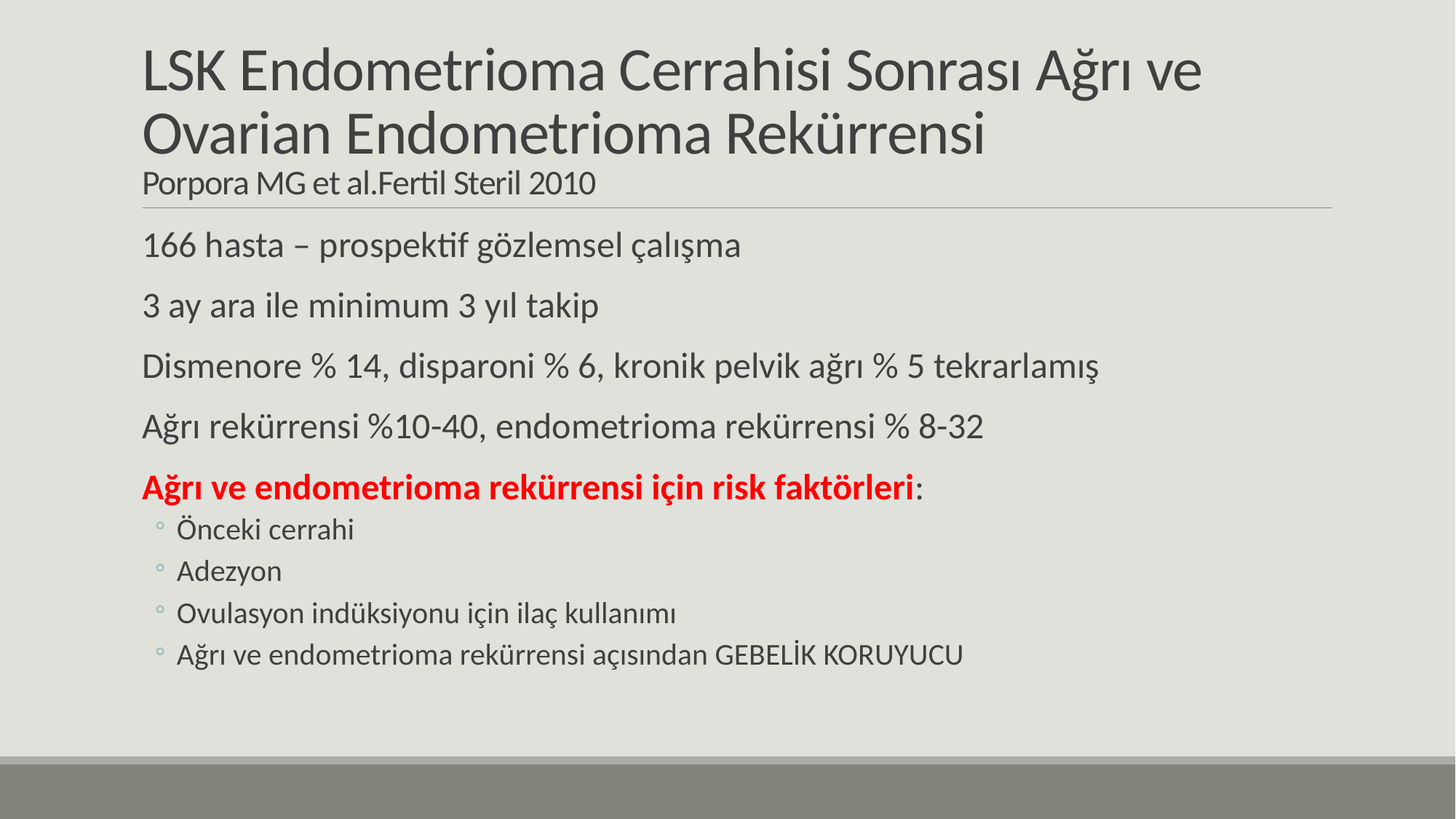

# LSK Endometrioma Cerrahisi Sonrası Ağrı ve Ovarian Endometrioma Rekürrensi Porpora MG et al.Fertil Steril 2010
166 hasta – prospektif gözlemsel çalışma
3 ay ara ile minimum 3 yıl takip
Dismenore % 14, disparoni % 6, kronik pelvik ağrı % 5 tekrarlamış
Ağrı rekürrensi %10-40, endometrioma rekürrensi % 8-32
Ağrı ve endometrioma rekürrensi için risk faktörleri:
Önceki cerrahi
Adezyon
Ovulasyon indüksiyonu için ilaç kullanımı
Ağrı ve endometrioma rekürrensi açısından GEBELİK KORUYUCU